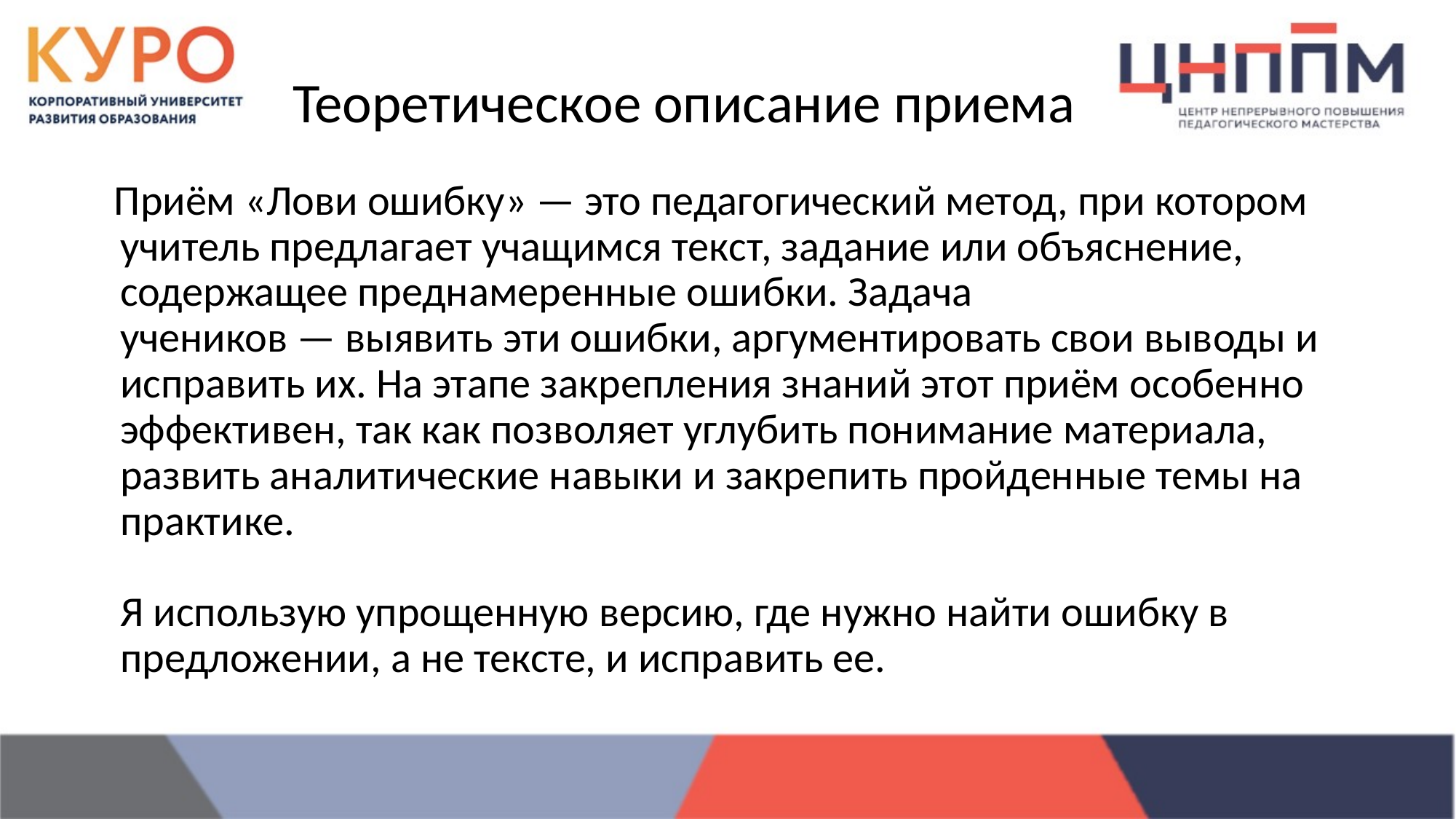

# Теоретическое описание приема
Приём «Лови ошибку» — это педагогический метод, при котором учитель предлагает учащимся текст, задание или объяснение, содержащее преднамеренные ошибки. Задача учеников — выявить эти ошибки, аргументировать свои выводы и исправить их. На этапе закрепления знаний этот приём особенно эффективен, так как позволяет углубить понимание материала, развить аналитические навыки и закрепить пройденные темы на практике.
Я использую упрощенную версию, где нужно найти ошибку в предложении, а не тексте, и исправить ее.